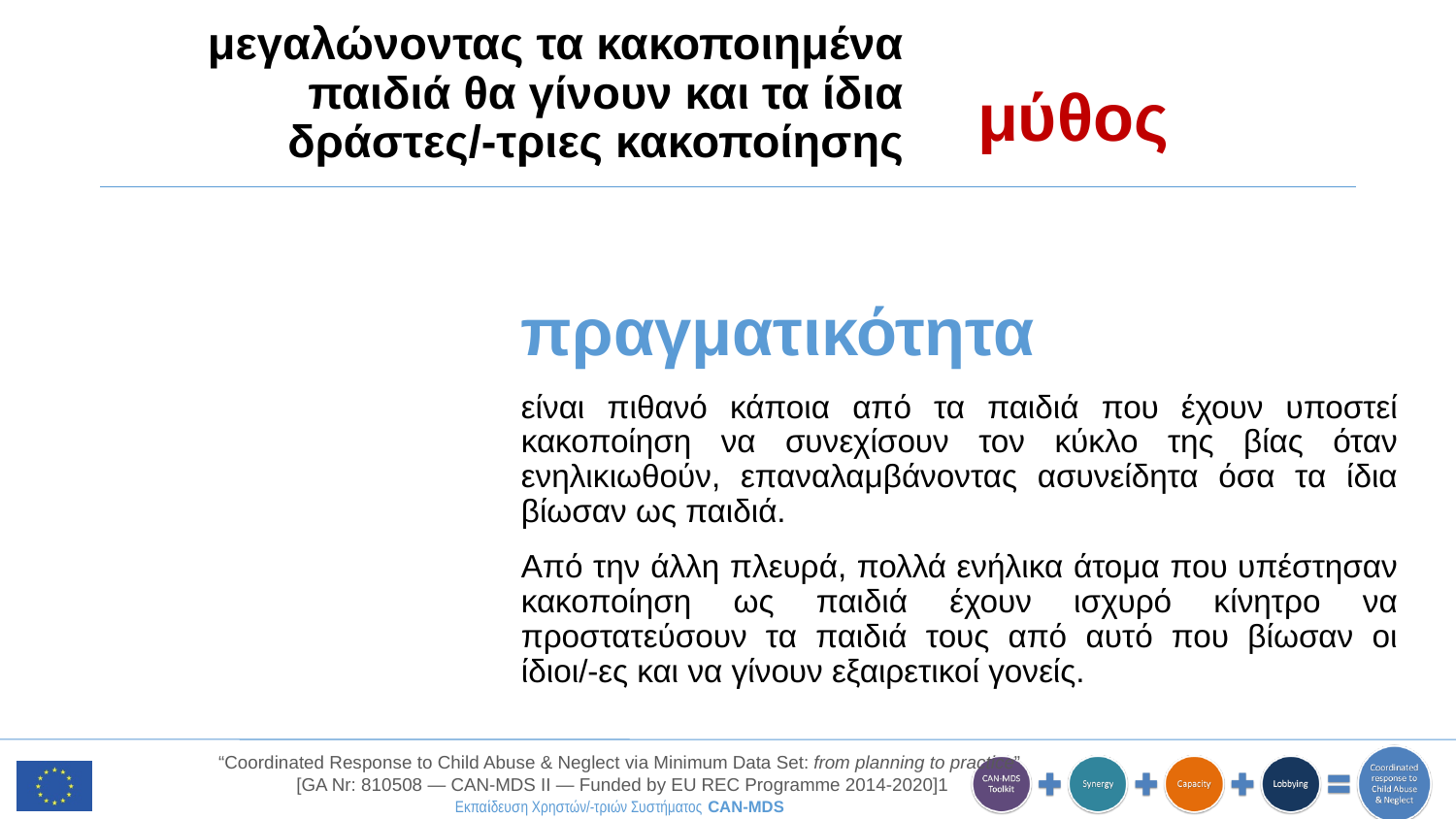

μεγαλώνοντας τα κακοποιημένα παιδιά θα γίνουν και τα ίδια δράστες/-τριες κακοποίησης
μύθος
πραγματικότητα
είναι πιθανό κάποια από τα παιδιά που έχουν υποστεί κακοποίηση να συνεχίσουν τον κύκλο της βίας όταν ενηλικιωθούν, επαναλαμβάνοντας ασυνείδητα όσα τα ίδια βίωσαν ως παιδιά.
Από την άλλη πλευρά, πολλά ενήλικα άτομα που υπέστησαν κακοποίηση ως παιδιά έχουν ισχυρό κίνητρο να προστατεύσουν τα παιδιά τους από αυτό που βίωσαν οι ίδιοι/-ες και να γίνουν εξαιρετικοί γονείς.